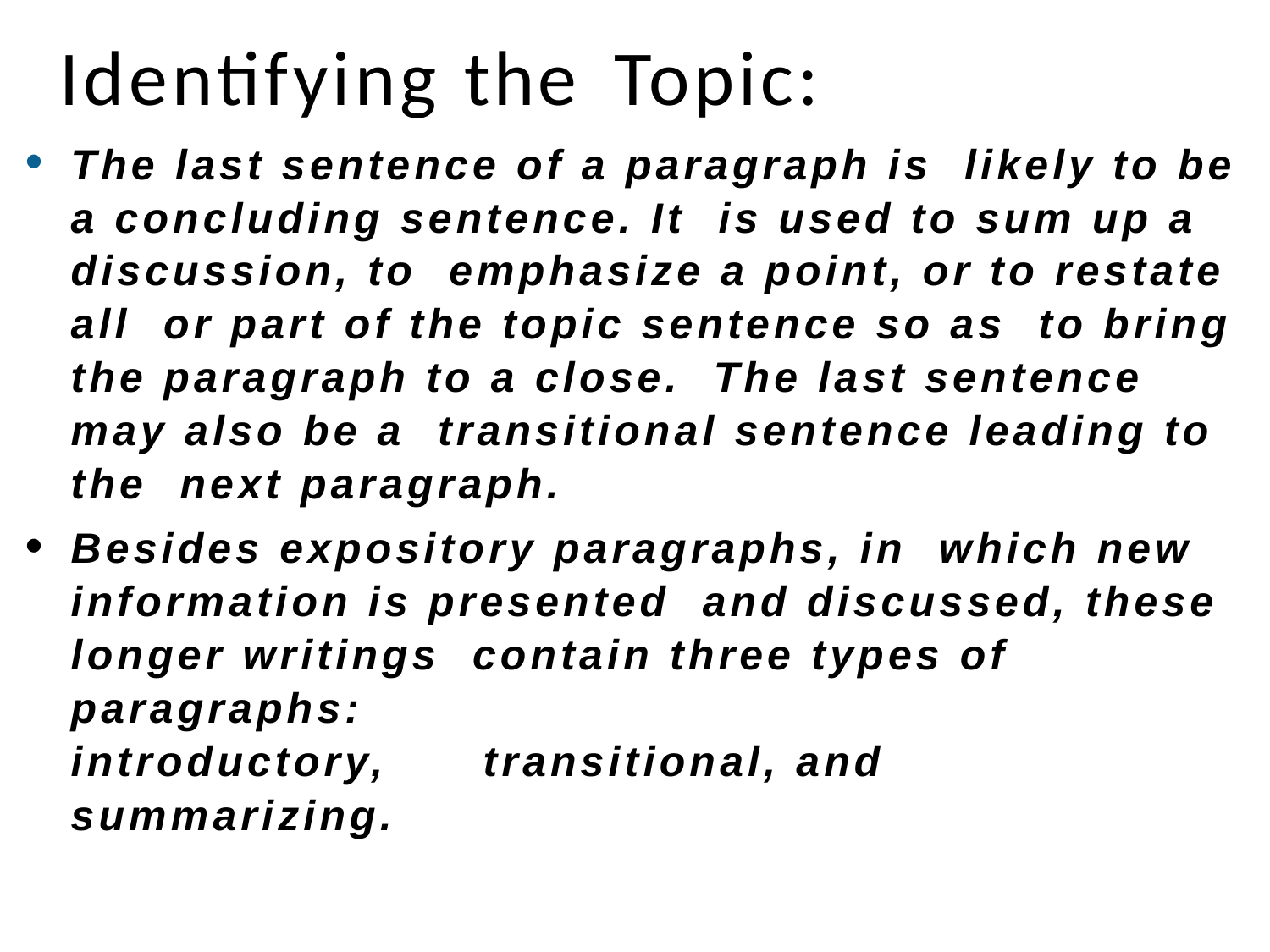

# Identifying the Topic:
The last sentence of a paragraph is  likely to be a concluding sentence. It  is used to sum up a discussion, to  emphasize a point, or to restate all  or part of the topic sentence so as  to bring the paragraph to a close.  The last sentence may also be a  transitional sentence leading to the  next paragraph.
Besides expository paragraphs, in  which new information is presented  and discussed, these longer writings  contain three types of paragraphs:
introductory,	transitional, and
summarizing.